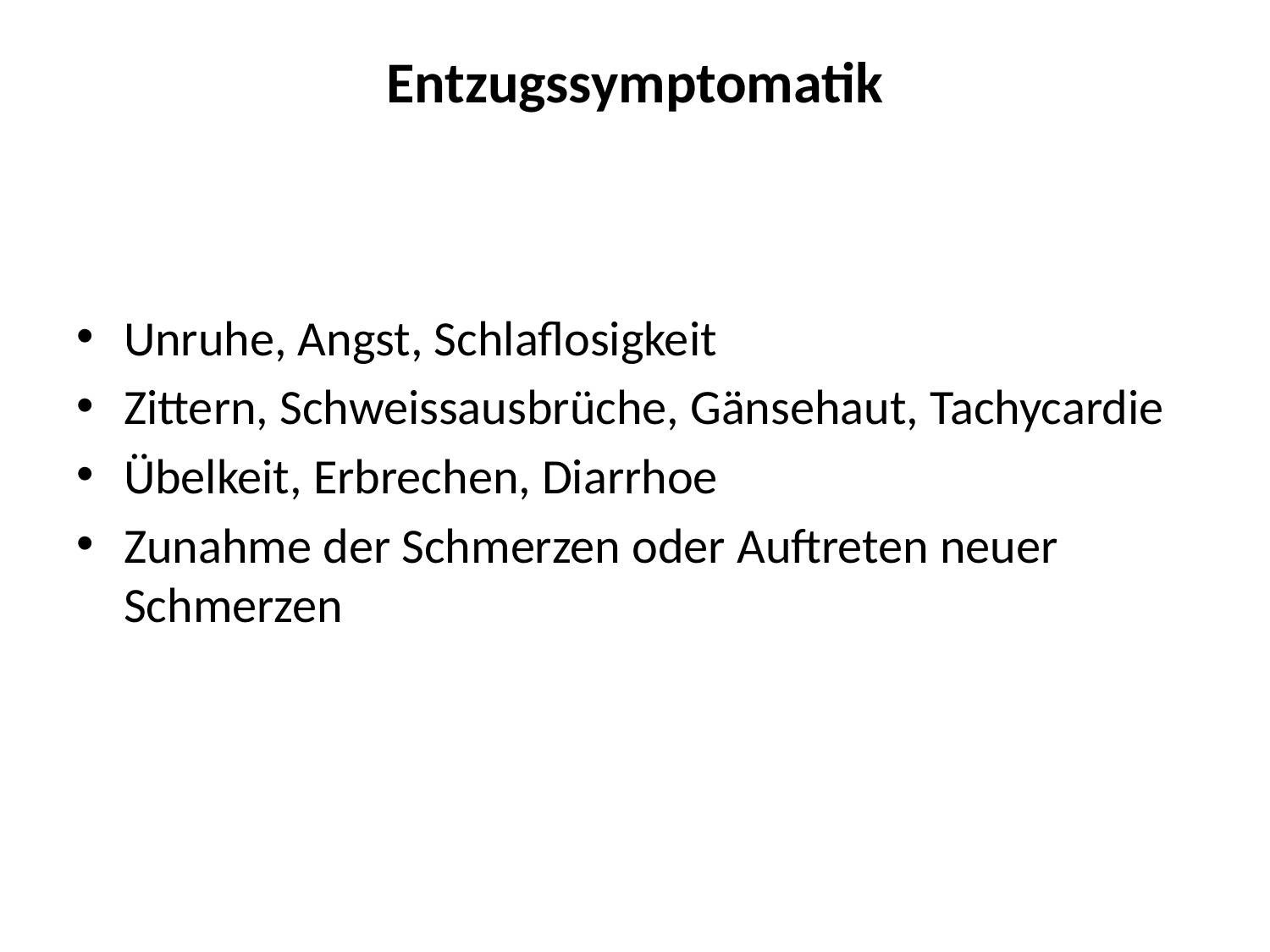

# Entzugssymptomatik

Unruhe, Angst, Schlaflosigkeit
Zittern, Schweissausbrüche, Gänsehaut, Tachycardie
Übelkeit, Erbrechen, Diarrhoe
Zunahme der Schmerzen oder Auftreten neuer Schmerzen